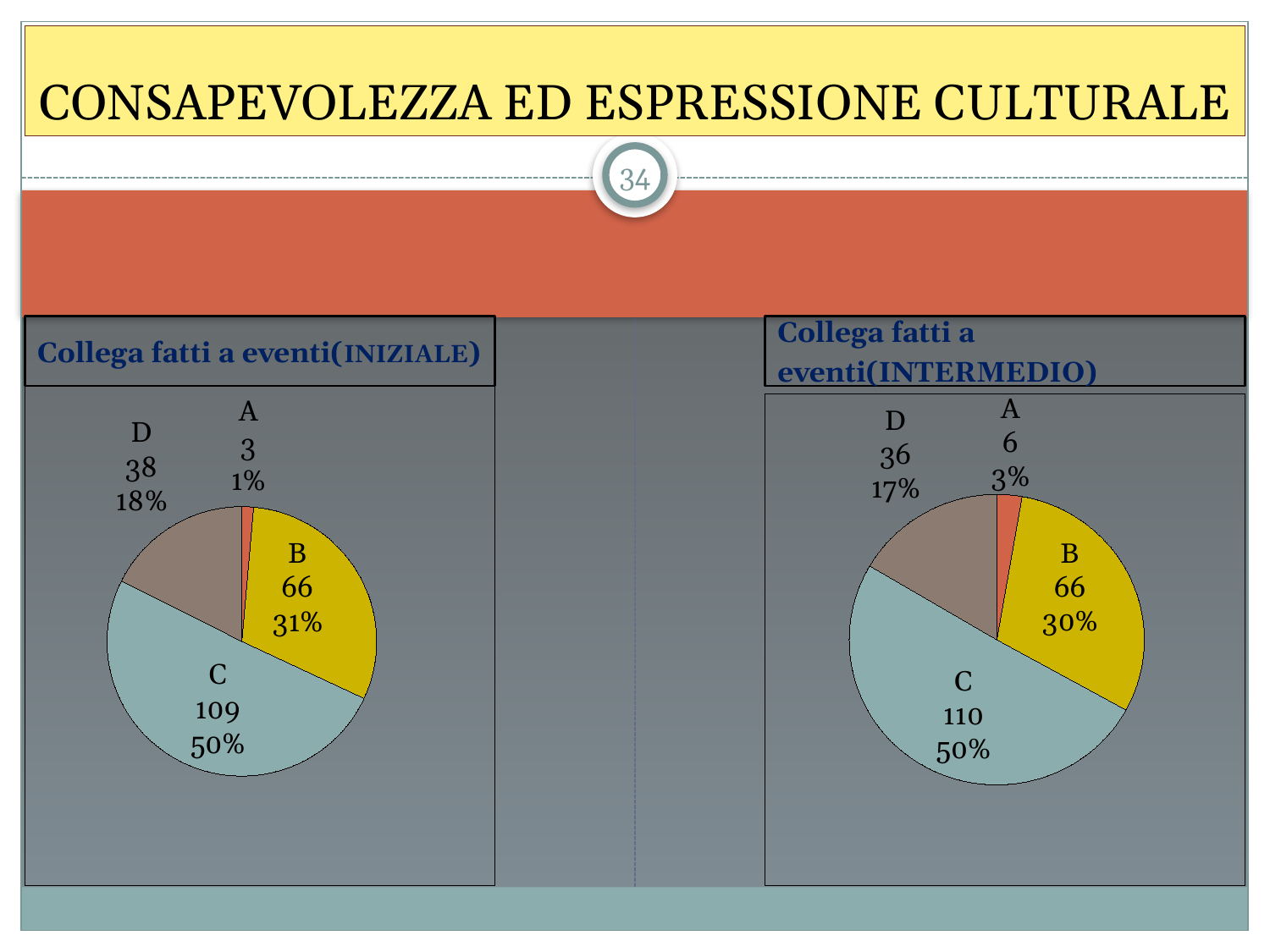

# CONSAPEVOLEZZA ED ESPRESSIONE CULTURALE
34

Collega fatti a
eventi(INTERMEDIO)

Collega fatti a eventi(INIZIALE)

### Chart

| Category | Vendite |
|---|---|
| A | 3.0 |
| B | 66.0 |
| C | 109.0 |
| D | 38.0 |

### Chart

| Category | Vendite |
|---|---|
| A | 6.0 |
| B | 66.0 |
| C | 110.0 |
| D | 36.0 |